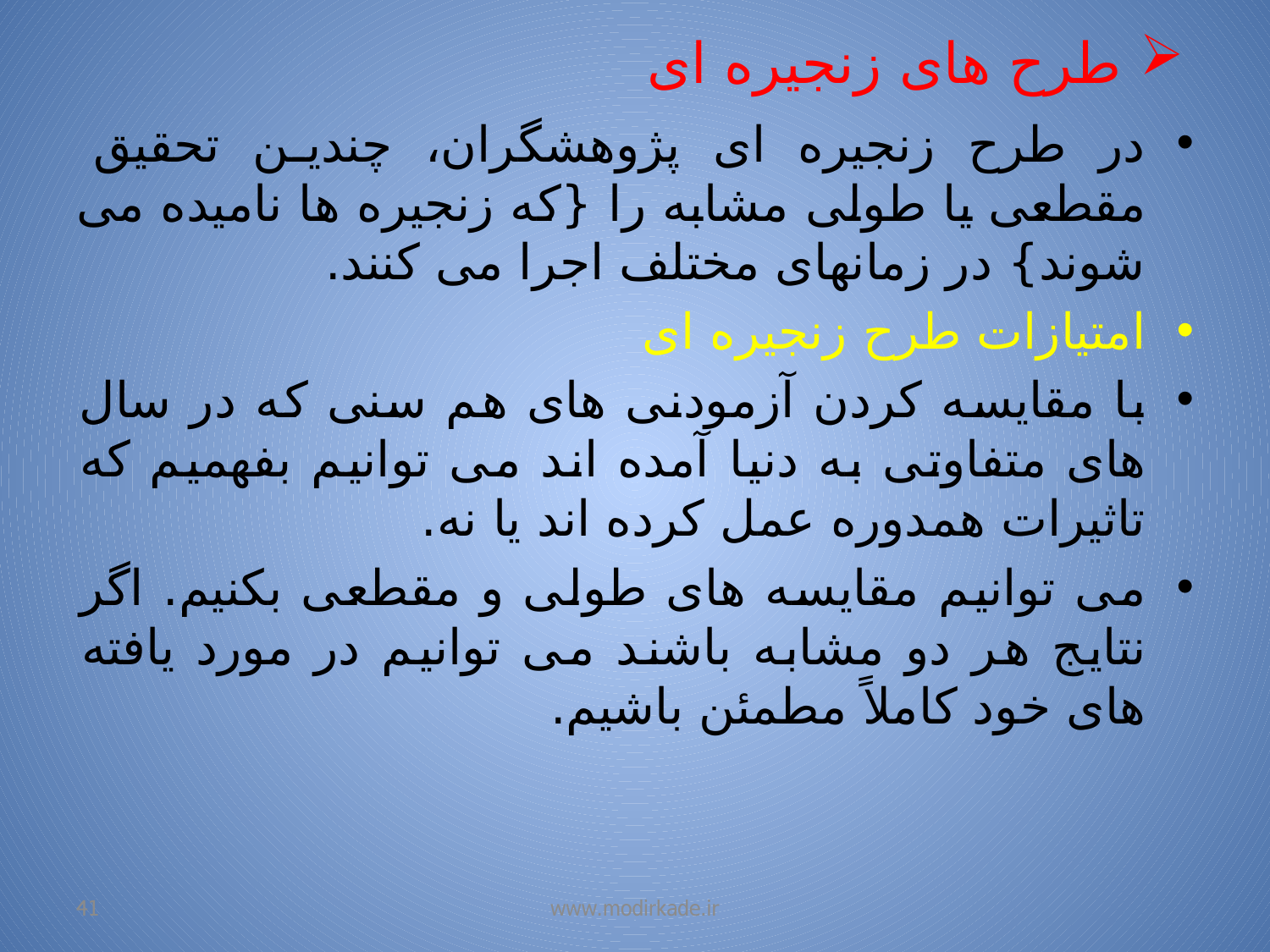

# طرح های زنجیره ای
در طرح زنجیره ای پژوهشگران، چندین تحقیق مقطعی یا طولی مشابه را {که زنجیره ها نامیده می شوند} در زمانهای مختلف اجرا می کنند.
امتیازات طرح زنجیره ای
با مقایسه کردن آزمودنی های هم سنی که در سال های متفاوتی به دنیا آمده اند می توانیم بفهمیم که تاثیرات همدوره عمل کرده اند یا نه.
می توانیم مقایسه های طولی و مقطعی بکنیم. اگر نتایج هر دو مشابه باشند می توانیم در مورد یافته های خود کاملاً مطمئن باشیم.
41
www.modirkade.ir